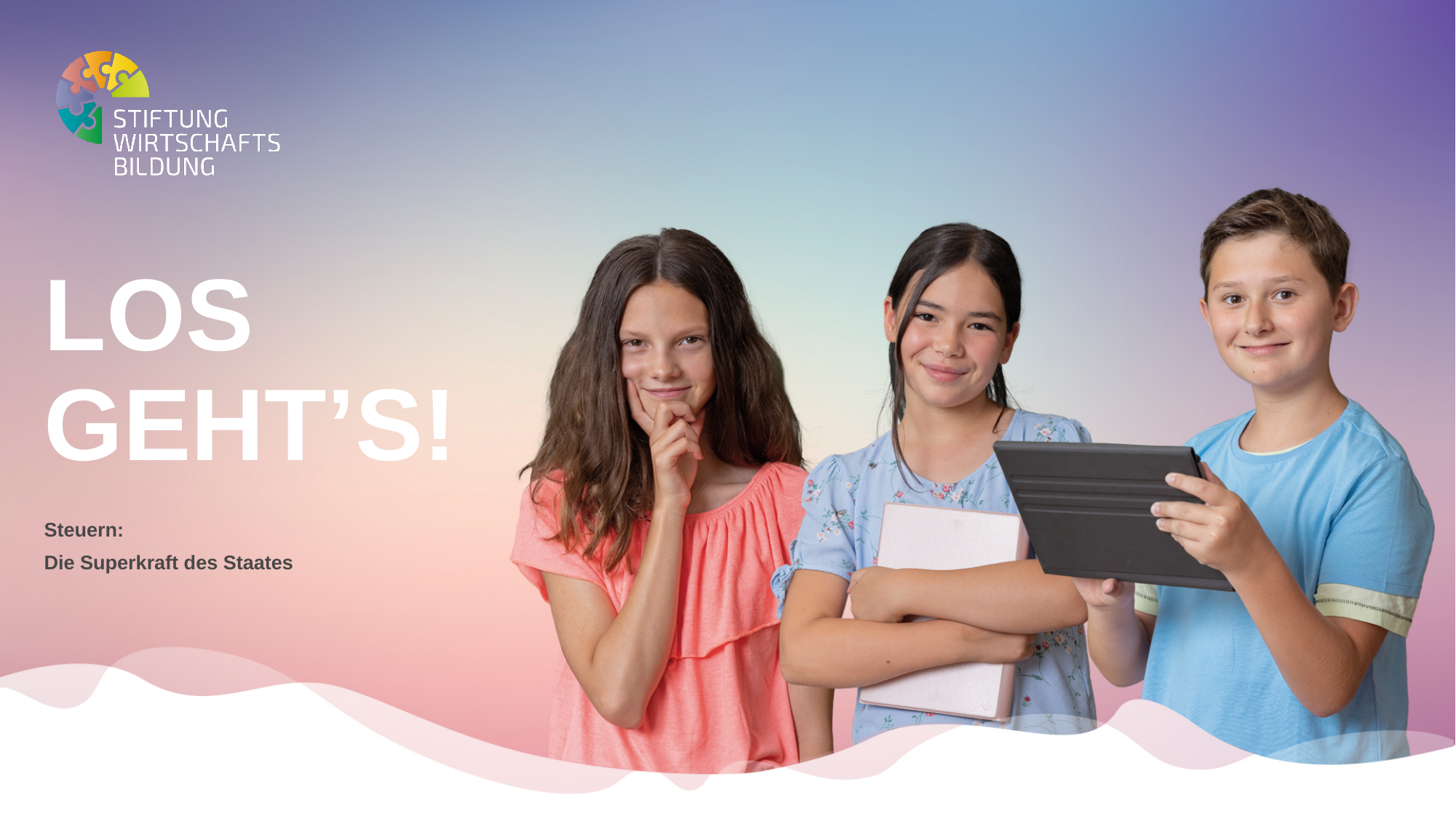

# Los Geht’s!
Steuern:
Die Superkraft des Staates